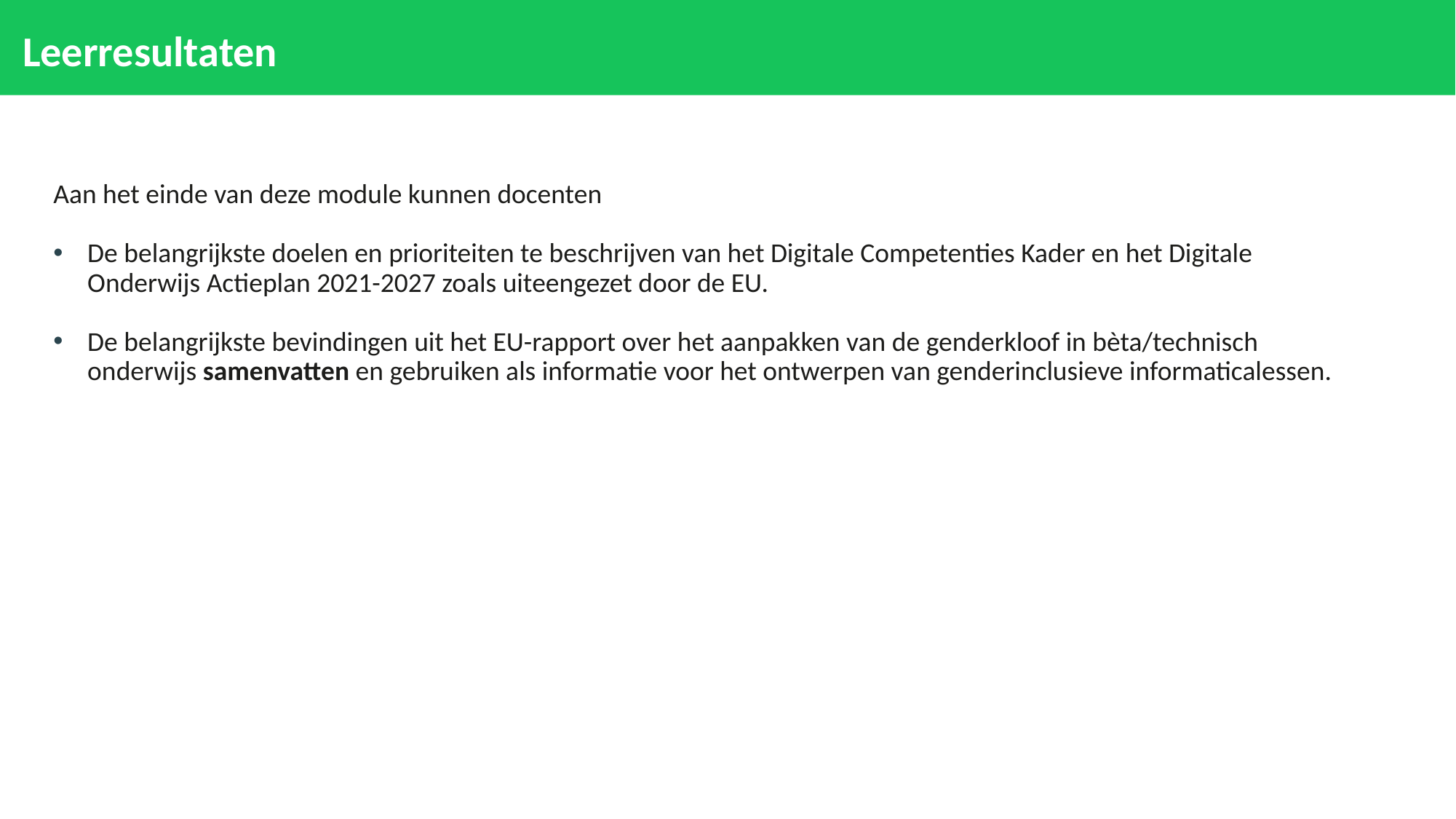

# Leerresultaten
Aan het einde van deze module kunnen docenten

De belangrijkste doelen en prioriteiten te beschrijven van het Digitale Competenties Kader en het Digitale Onderwijs Actieplan 2021-2027 zoals uiteengezet door de EU.

De belangrijkste bevindingen uit het EU-rapport over het aanpakken van de genderkloof in bèta/technisch onderwijs samenvatten en gebruiken als informatie voor het ontwerpen van genderinclusieve informaticalessen.